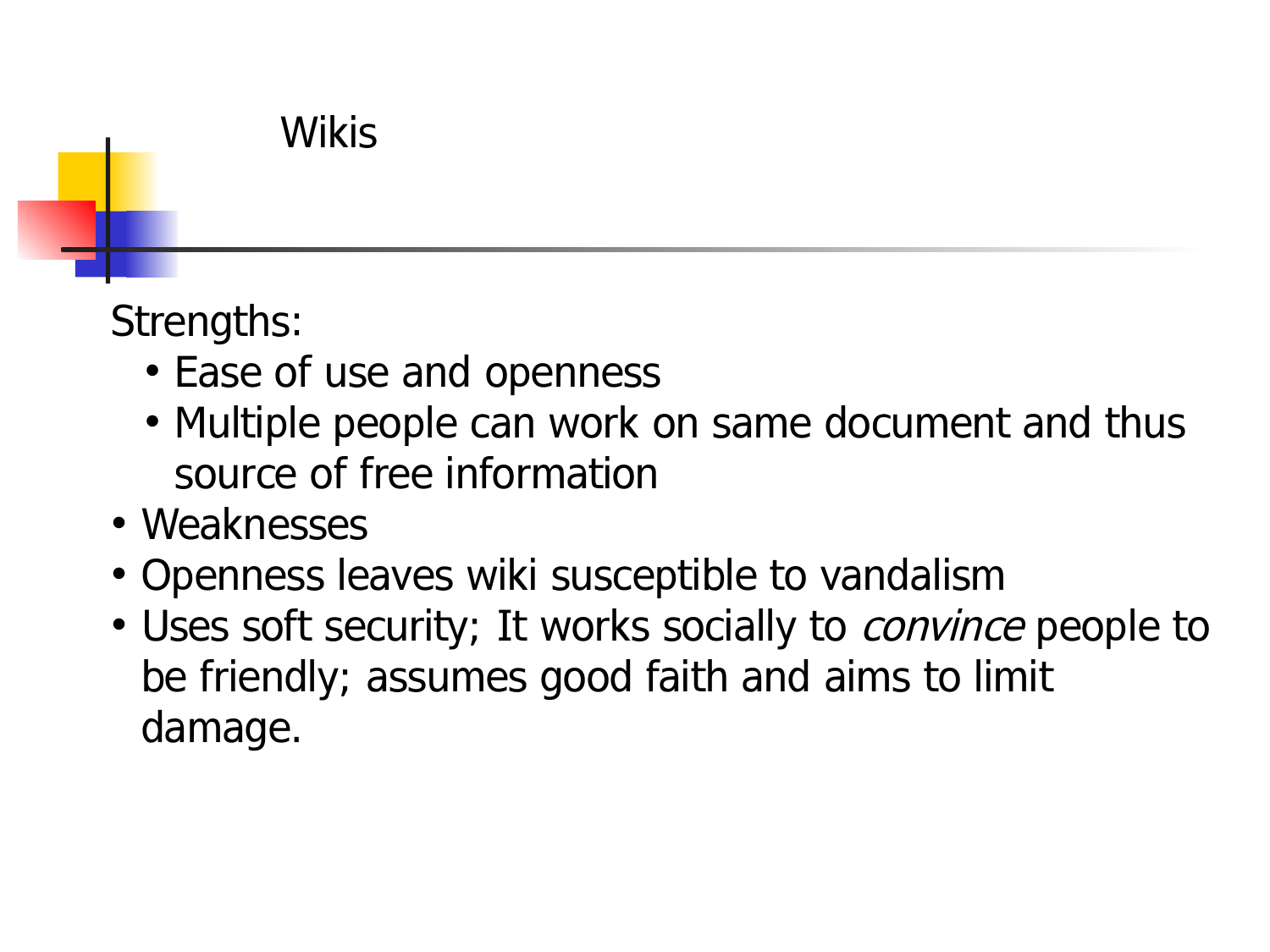

Wikis
Strengths:
Ease of use and openness
Multiple people can work on same document and thus source of free information
Weaknesses
Openness leaves wiki susceptible to vandalism
Uses soft security; It works socially to convince people to be friendly; assumes good faith and aims to limit damage.